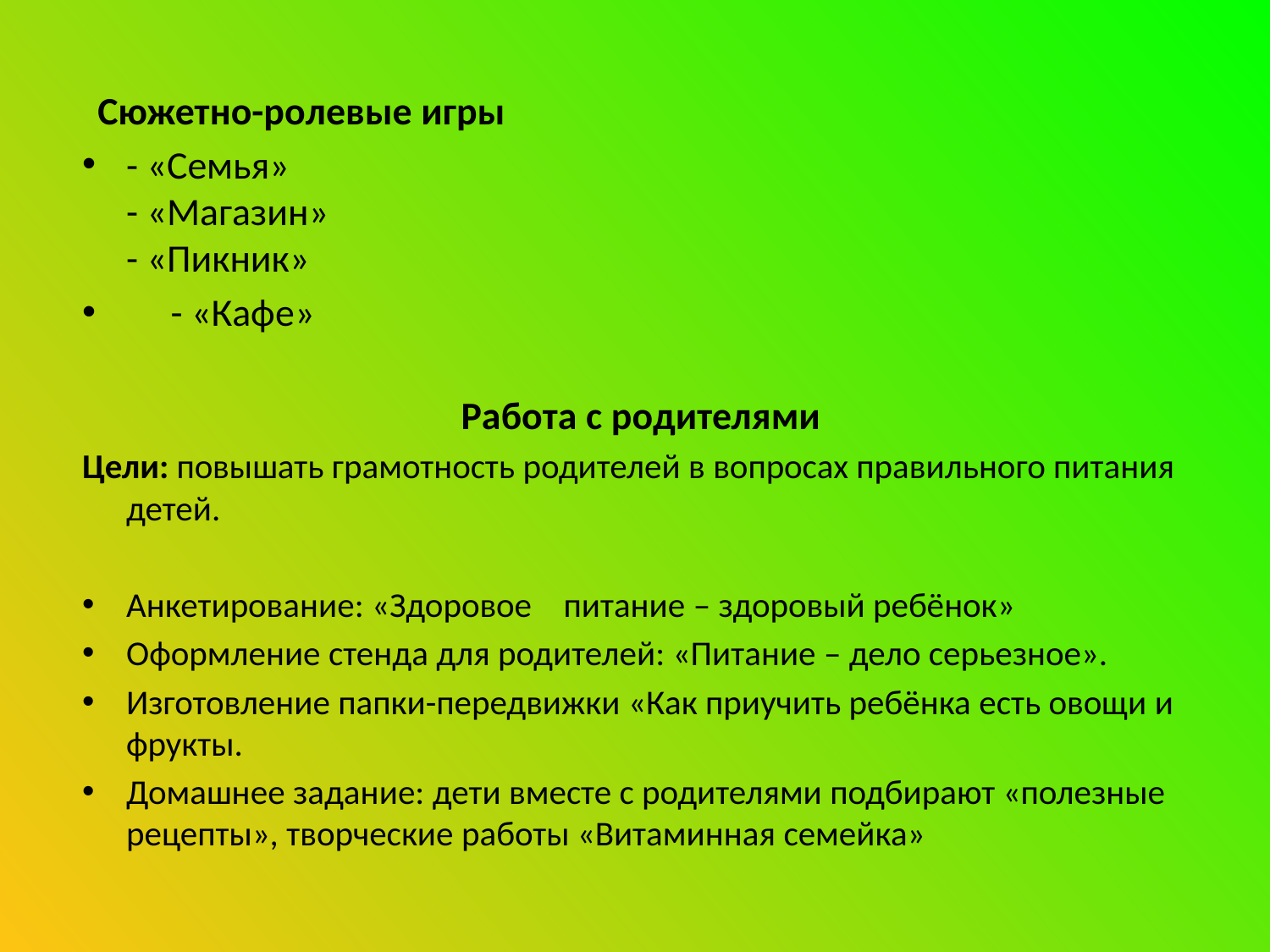

Сюжетно-ролевые игры
- «Семья»
- «Магазин»
- «Пикник»
     - «Кафе»

 Работа с родителями
Цели: повышать грамотность родителей в вопросах правильного питания детей.

Анкетирование: «Здоровое    питание – здоровый ребёнок»
Оформление стенда для родителей: «Питание – дело серьезное».
Изготовление папки-передвижки «Как приучить ребёнка есть овощи и фрукты.
Домашнее задание: дети вместе с родителями подбирают «полезные рецепты», творческие работы «Витаминная семейка»